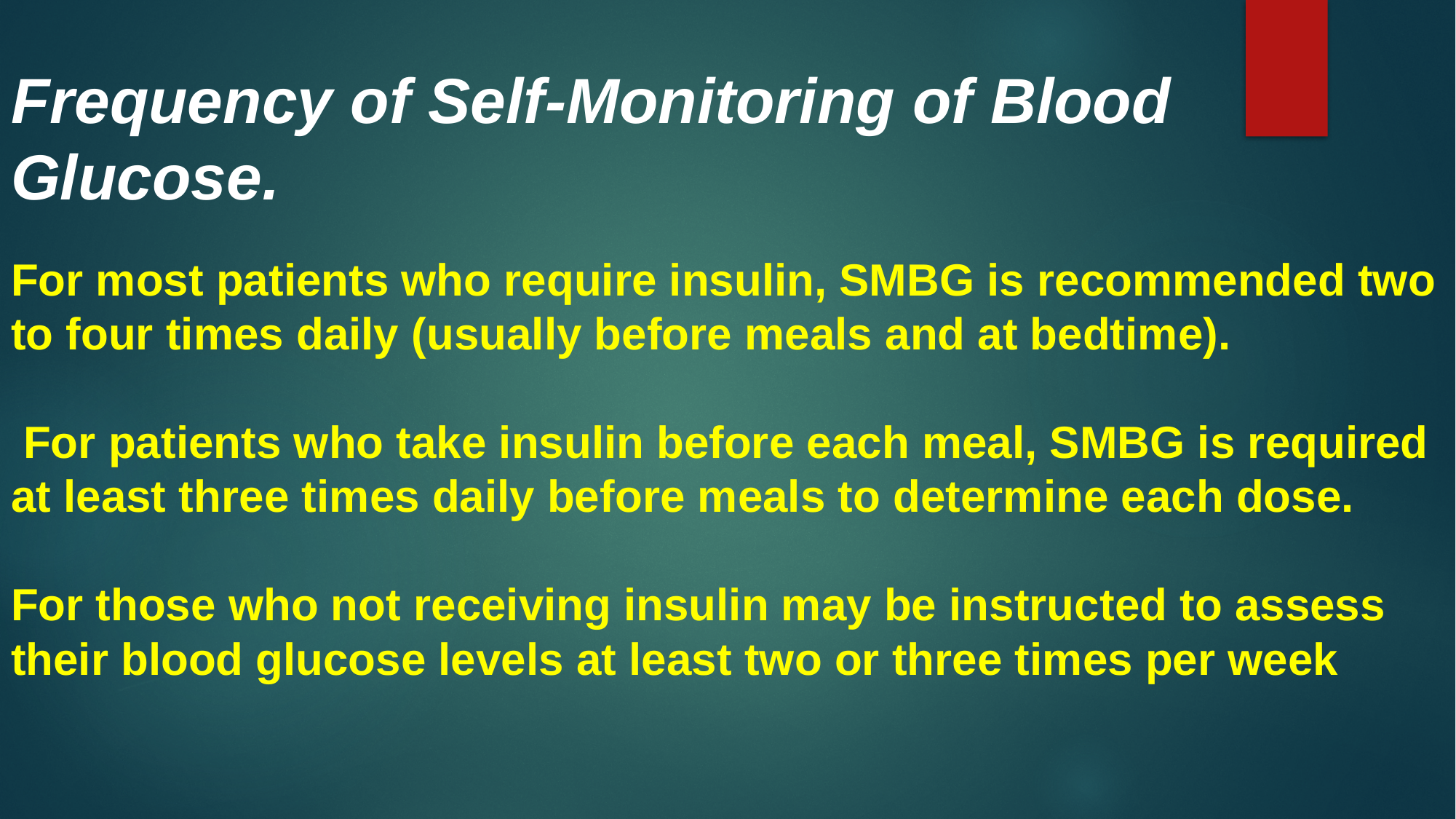

# Frequency of Self-Monitoring of Blood Glucose.
For most patients who require insulin, SMBG is recommended two to four times daily (usually before meals and at bedtime).

 For patients who take insulin before each meal, SMBG is required at least three times daily before meals to determine each dose.

For those who not receiving insulin may be instructed to assess their blood glucose levels at least two or three times per week